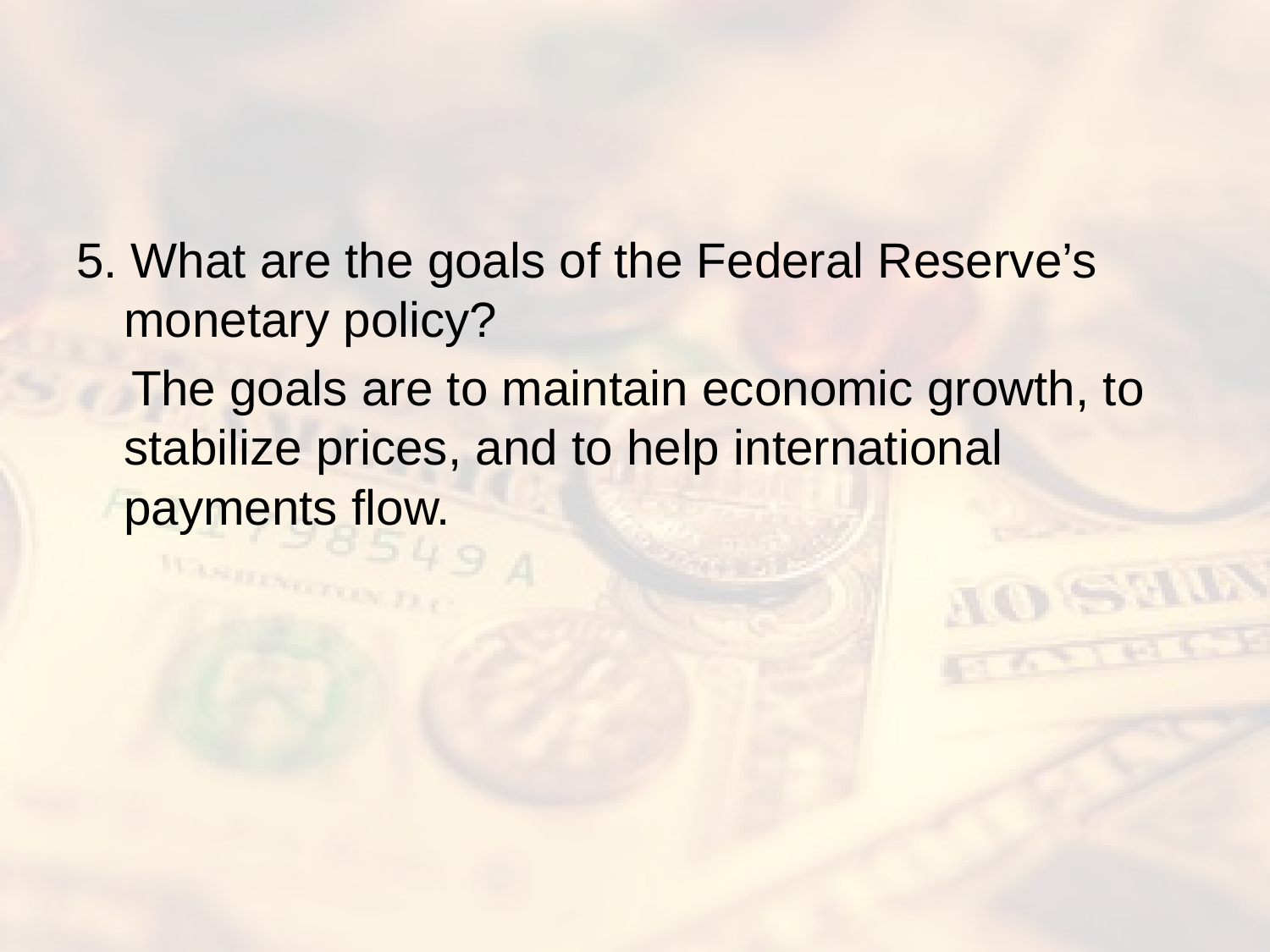

#
5. What are the goals of the Federal Reserve’s monetary policy?
    The goals are to maintain economic growth, to stabilize prices, and to help international payments flow.